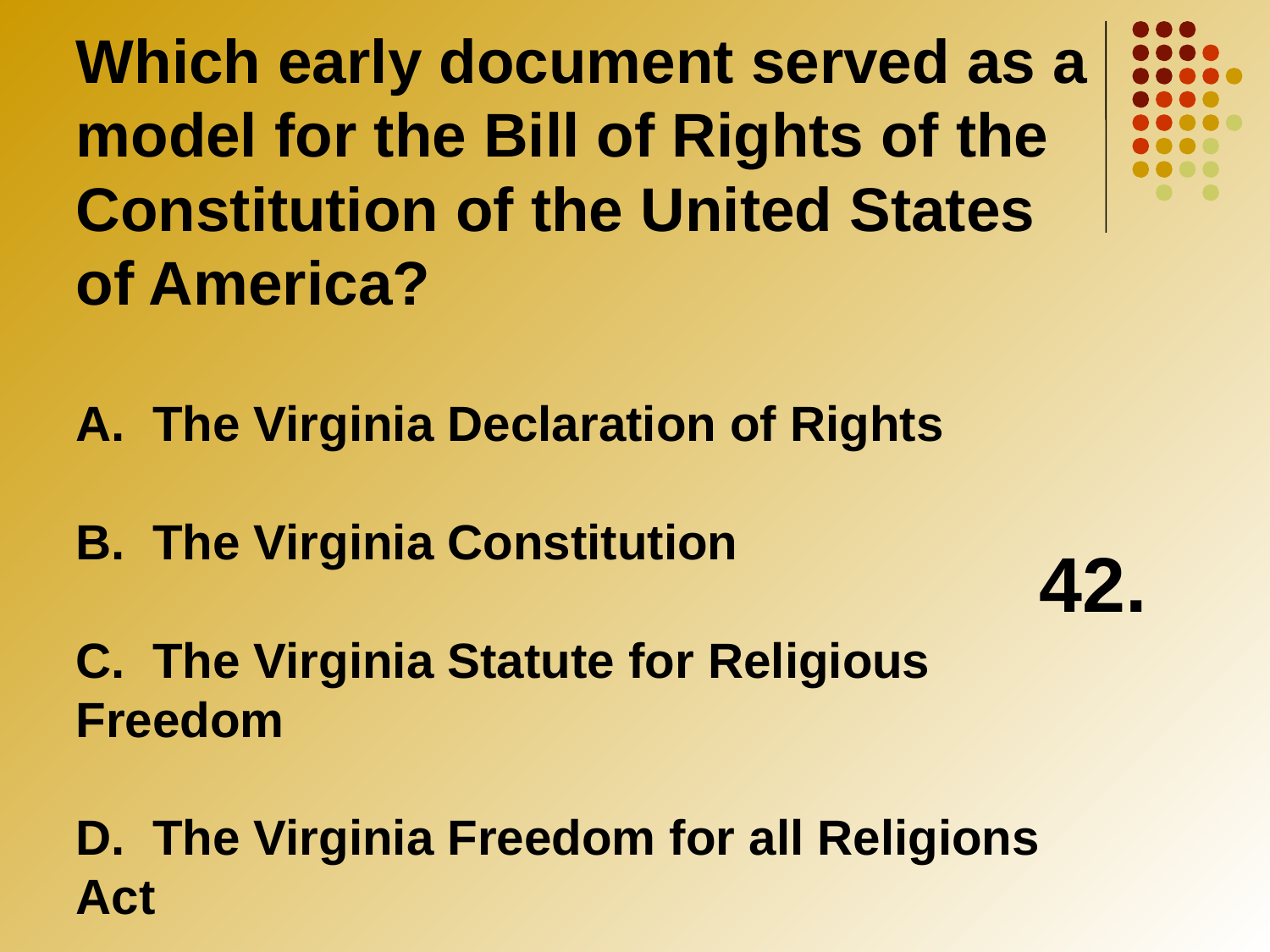

42.
Which early document served as a model for the Bill of Rights of the Constitution of the United States of America?
A.  The Virginia Declaration of Rights
B.  The Virginia Constitution
C.  The Virginia Statute for Religious 	Freedom
D.  The Virginia Freedom for all Religions 	Act